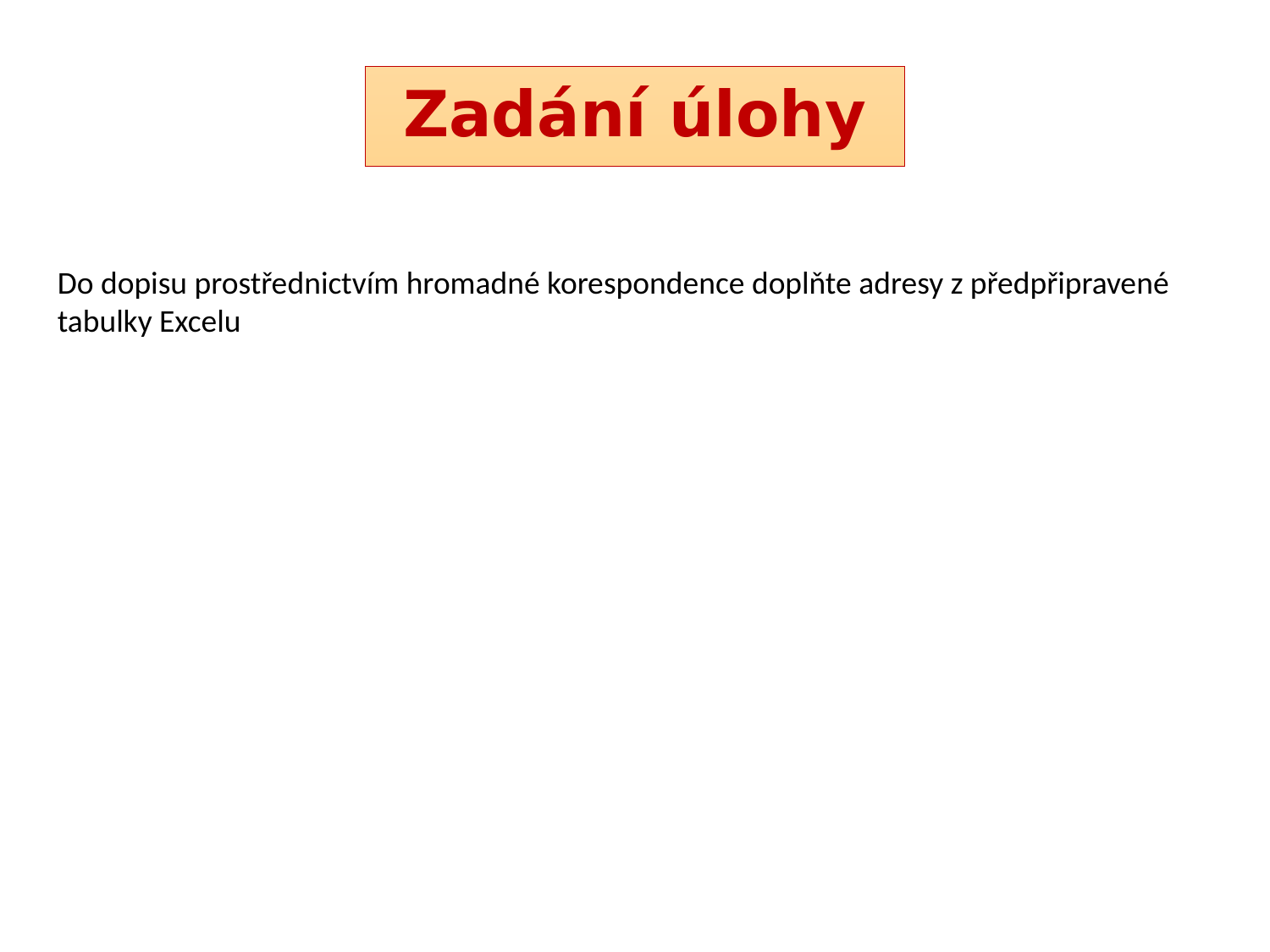

Zadání úlohy
Do dopisu prostřednictvím hromadné korespondence doplňte adresy z předpřipravené tabulky Excelu